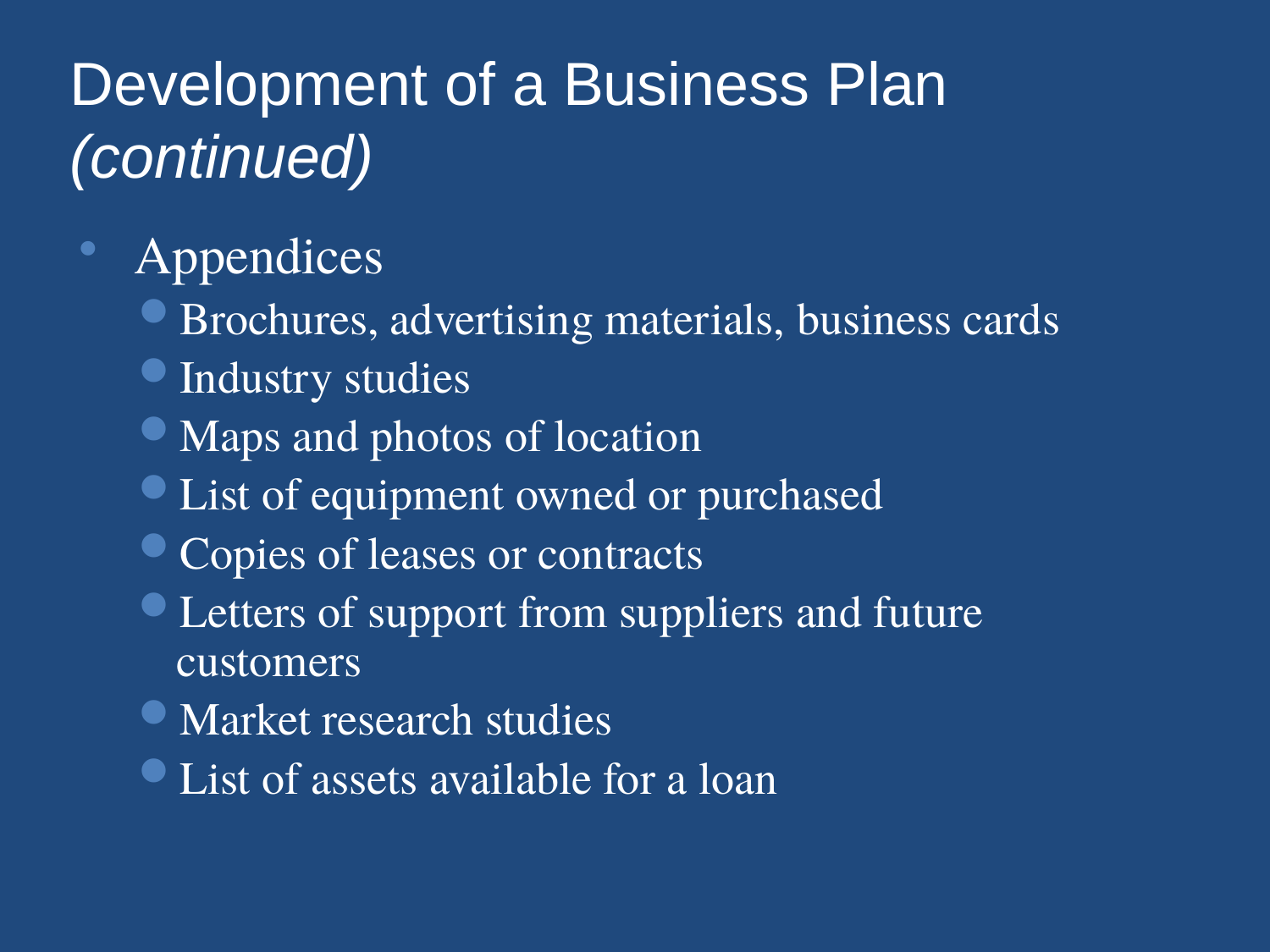

# Development of a Business Plan (continued)
Appendices
Brochures, advertising materials, business cards
Industry studies
Maps and photos of location
List of equipment owned or purchased
Copies of leases or contracts
Letters of support from suppliers and future customers
Market research studies
List of assets available for a loan